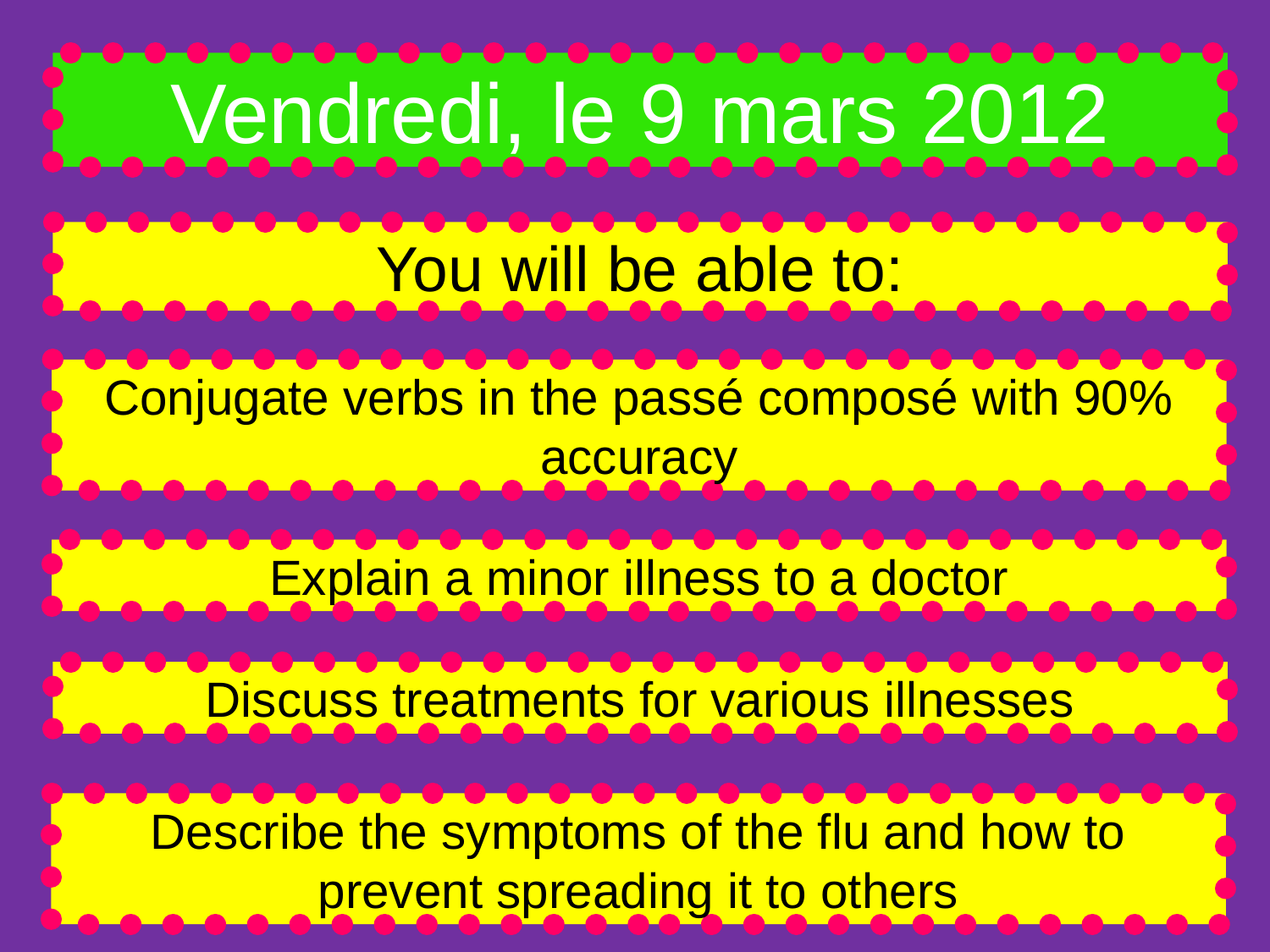

Vendredi, le 9 mars 2012
You will be able to:
Conjugate verbs in the passé composé with 90% accuracy
Explain a minor illness to a doctor
Discuss treatments for various illnesses
Describe the symptoms of the flu and how to prevent spreading it to others